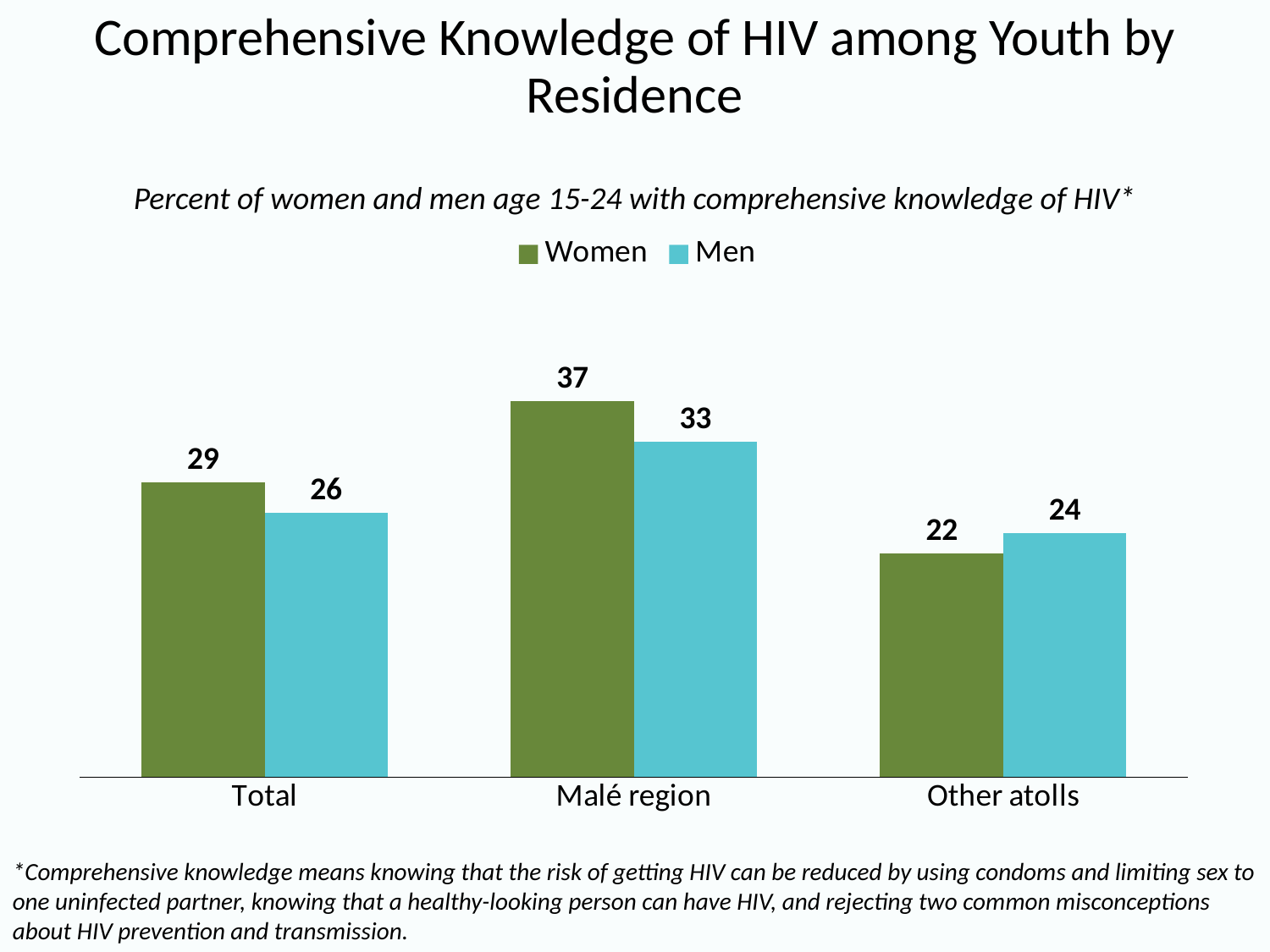

# Comprehensive Knowledge of HIV among Youth by Residence
Percent of women and men age 15-24 with comprehensive knowledge of HIV*

### Chart

| Category | Women | Men |
|---|---|---|
| Total | 29.0 | 26.0 |
| Malé region | 37.0 | 33.0 |
| Other atolls | 22.0 | 24.0 |
*Comprehensive knowledge means knowing that the risk of getting HIV can be reduced by using condoms and limiting sex to one uninfected partner, knowing that a healthy-looking person can have HIV, and rejecting two common misconceptions about HIV prevention and transmission.